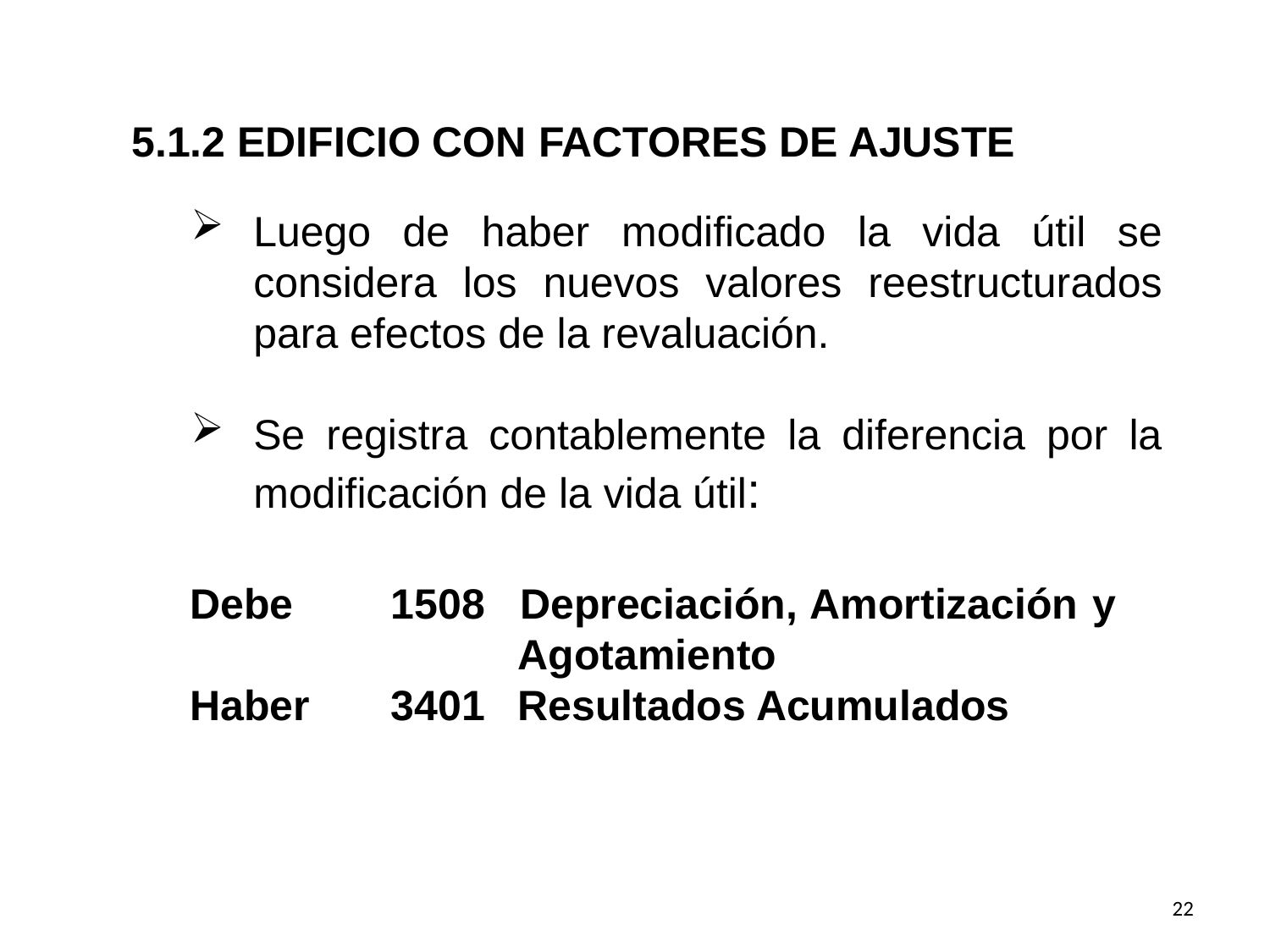

5.1.2 EDIFICIO CON FACTORES DE AJUSTE
Luego de haber modificado la vida útil se considera los nuevos valores reestructurados para efectos de la revaluación.

Se registra contablemente la diferencia por la modificación de la vida útil:

Debe	1508 	Depreciación, Amortización y 			Agotamiento
Haber	3401 	Resultados Acumulados

22